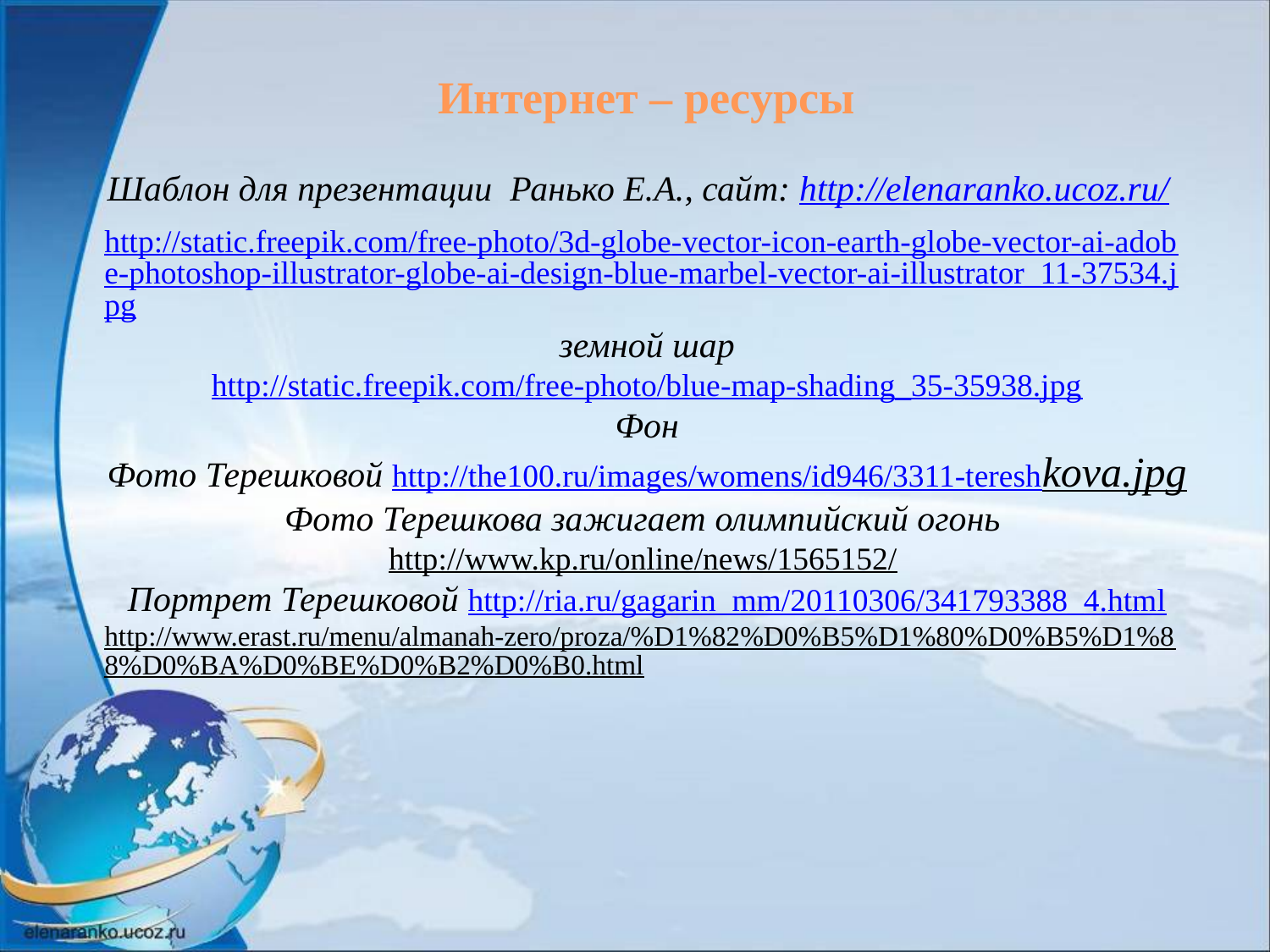

Интернет – ресурсы

Шаблон для презентации  Ранько Е.А., сайт: http://elenaranko.ucoz.ru/

http://static.freepik.com/free-photo/3d-globe-vector-icon-earth-globe-vector-ai-adobe-photoshop-illustrator-globe-ai-design-blue-marbel-vector-ai-illustrator_11-37534.jpg
земной шар
 http://static.freepik.com/free-photo/blue-map-shading_35-35938.jpg
Фон
Фото Терешковой http://the100.ru/images/womens/id946/3311-tereshkova.jpg
Фото Терешкова зажигает олимпийский огонь http://www.kp.ru/online/news/1565152/
Портрет Терешковой http://ria.ru/gagarin_mm/20110306/341793388_4.html
http://www.erast.ru/menu/almanah-zero/proza/%D1%82%D0%B5%D1%80%D0%B5%D1%88%D0%BA%D0%BE%D0%B2%D0%B0.html